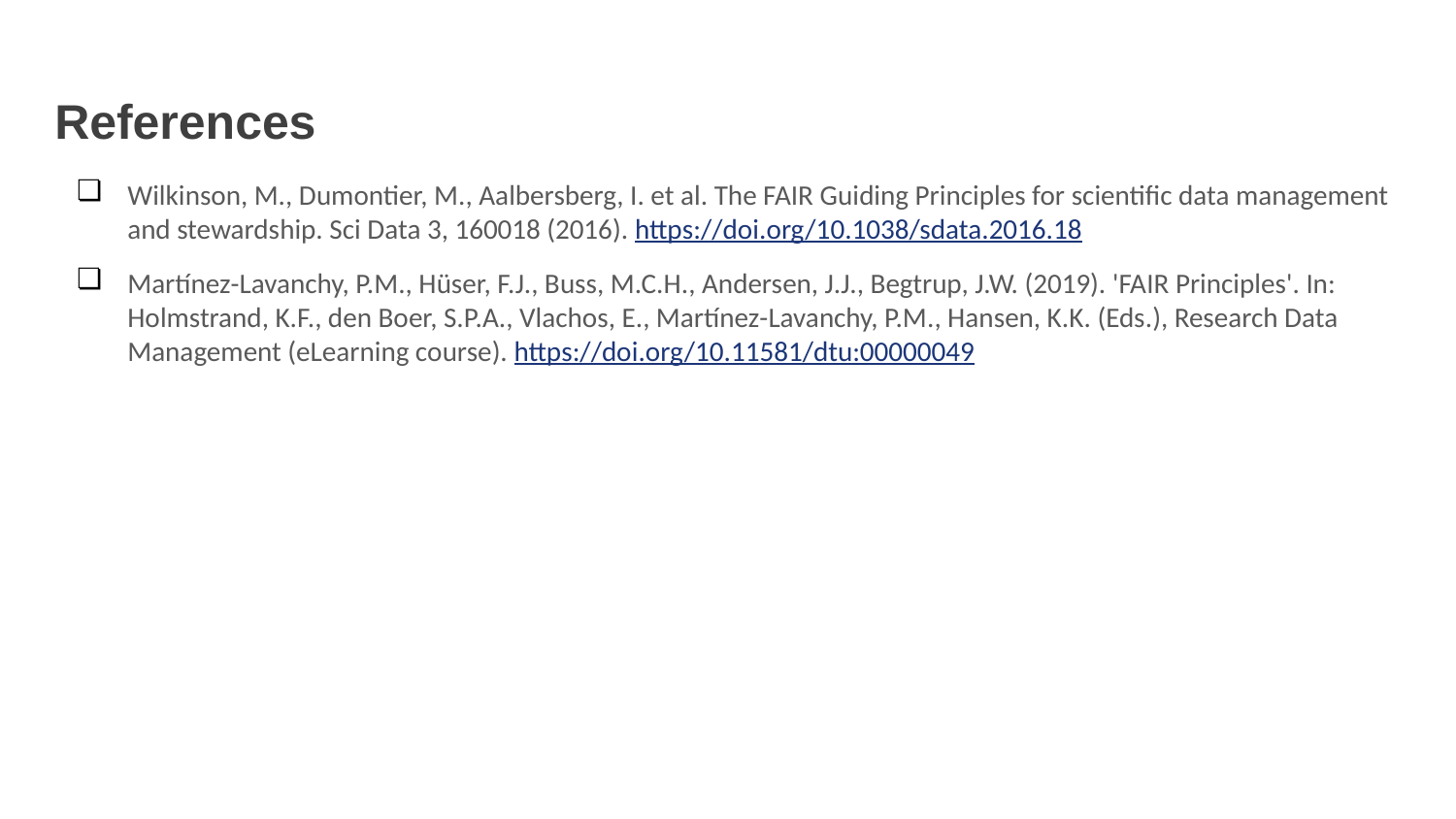

# References
Wilkinson, M., Dumontier, M., Aalbersberg, I. et al. The FAIR Guiding Principles for scientific data management and stewardship. Sci Data 3, 160018 (2016). https://doi.org/10.1038/sdata.2016.18
Martínez-Lavanchy, P.M., Hüser, F.J., Buss, M.C.H., Andersen, J.J., Begtrup, J.W. (2019). 'FAIR Principles'. In: Holmstrand, K.F., den Boer, S.P.A., Vlachos, E., Martínez-Lavanchy, P.M., Hansen, K.K. (Eds.), Research Data Management (eLearning course). https://doi.org/10.11581/dtu:00000049